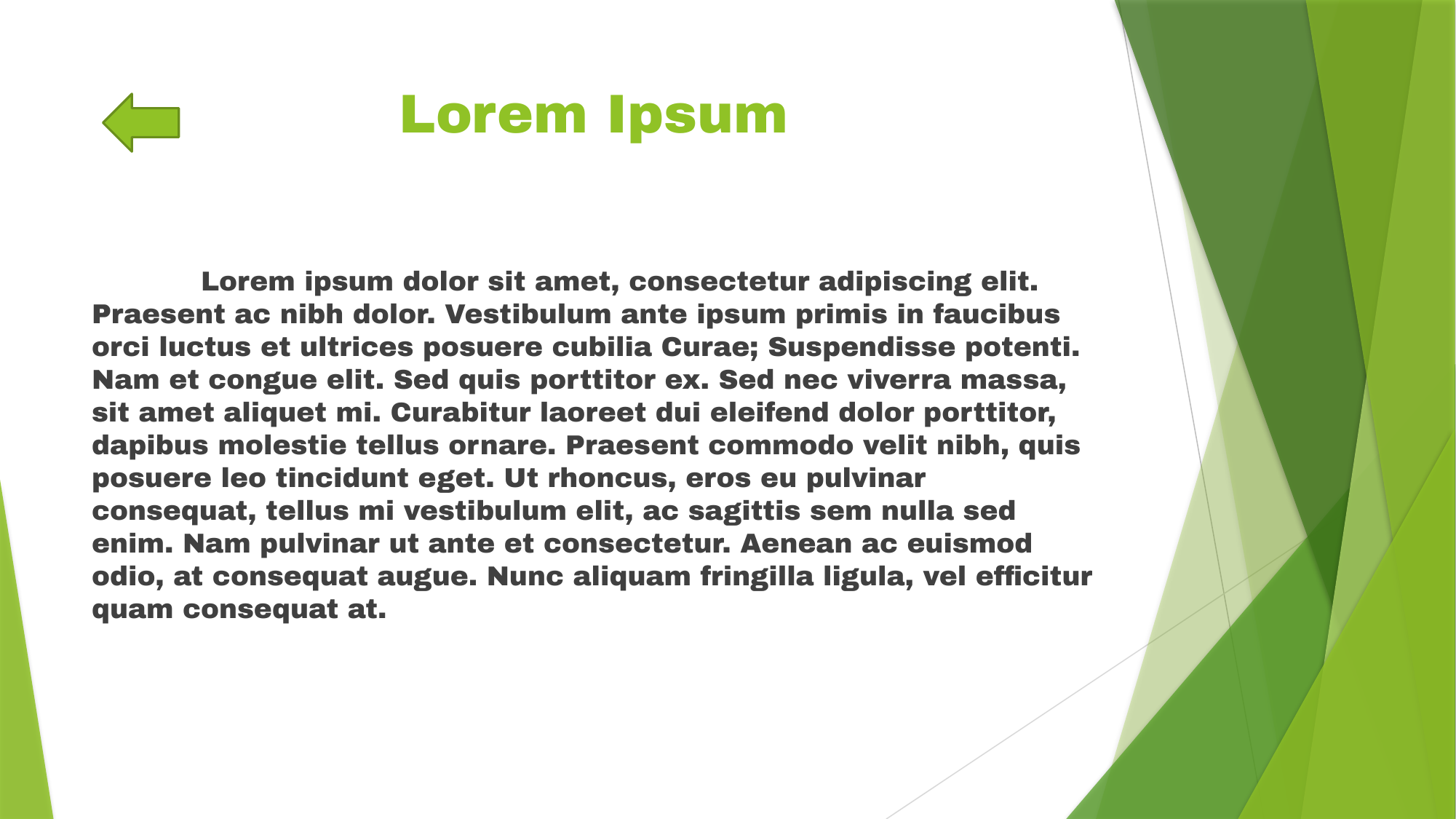

# Lorem Ipsum

	Lorem ipsum dolor sit amet, consectetur adipiscing elit. Praesent ac nibh dolor. Vestibulum ante ipsum primis in faucibus orci luctus et ultrices posuere cubilia Curae; Suspendisse potenti. Nam et congue elit. Sed quis porttitor ex. Sed nec viverra massa, sit amet aliquet mi. Curabitur laoreet dui eleifend dolor porttitor, dapibus molestie tellus ornare. Praesent commodo velit nibh, quis posuere leo tincidunt eget. Ut rhoncus, eros eu pulvinar consequat, tellus mi vestibulum elit, ac sagittis sem nulla sed enim. Nam pulvinar ut ante et consectetur. Aenean ac euismod odio, at consequat augue. Nunc aliquam fringilla ligula, vel efficitur quam consequat at.